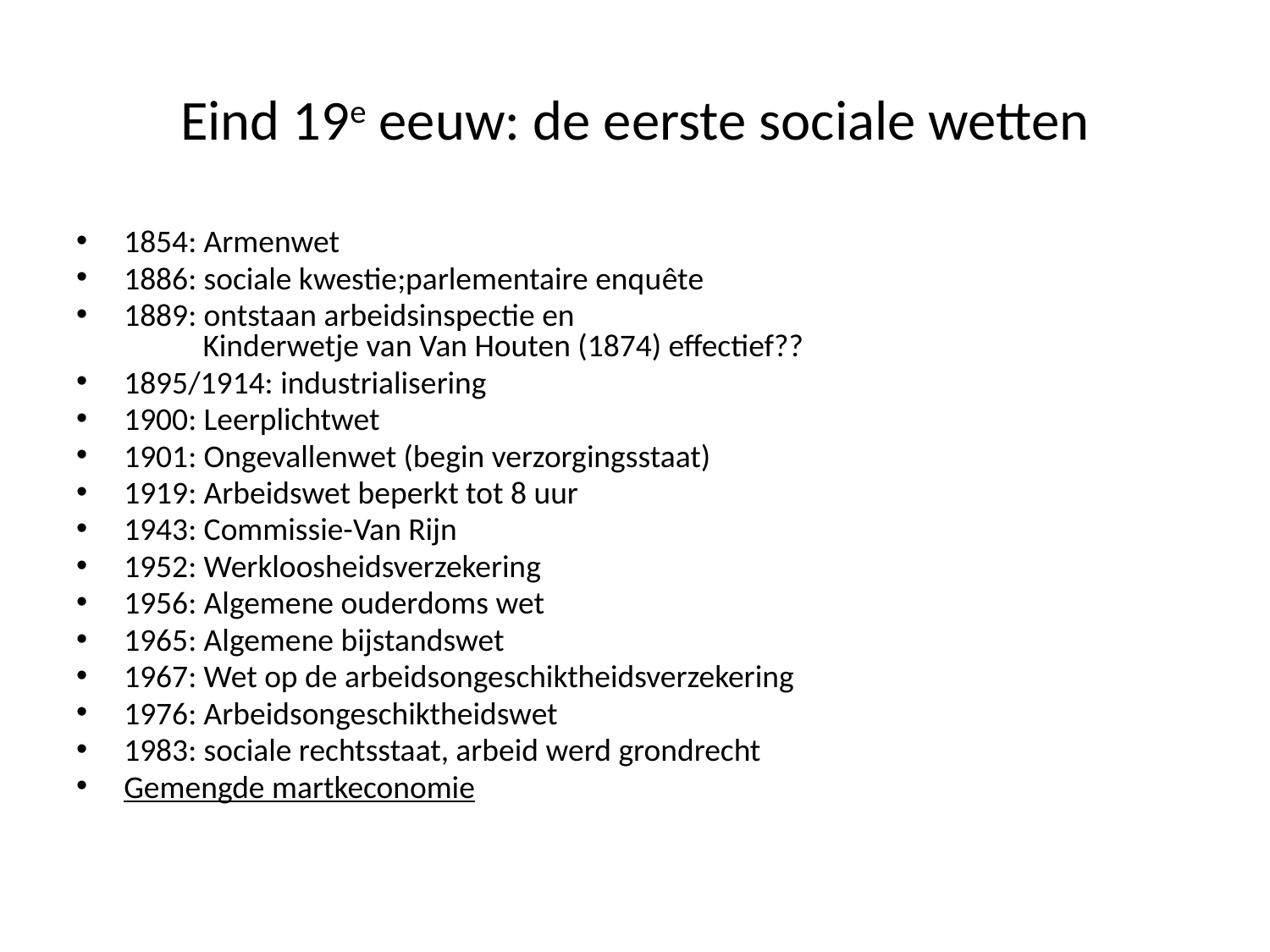

# Eind 19e eeuw: de eerste sociale wetten
1854: Armenwet
1886: sociale kwestie;parlementaire enquête
1889: ontstaan arbeidsinspectie en
           Kinderwetje van Van Houten (1874) effectief??
1895/1914: industrialisering
1900: Leerplichtwet
1901: Ongevallenwet (begin verzorgingsstaat)
1919: Arbeidswet beperkt tot 8 uur
1943: Commissie-Van Rijn
1952: Werkloosheidsverzekering
1956: Algemene ouderdoms wet
1965: Algemene bijstandswet
1967: Wet op de arbeidsongeschiktheidsverzekering
1976: Arbeidsongeschiktheidswet
1983: sociale rechtsstaat, arbeid werd grondrecht
Gemengde martkeconomie